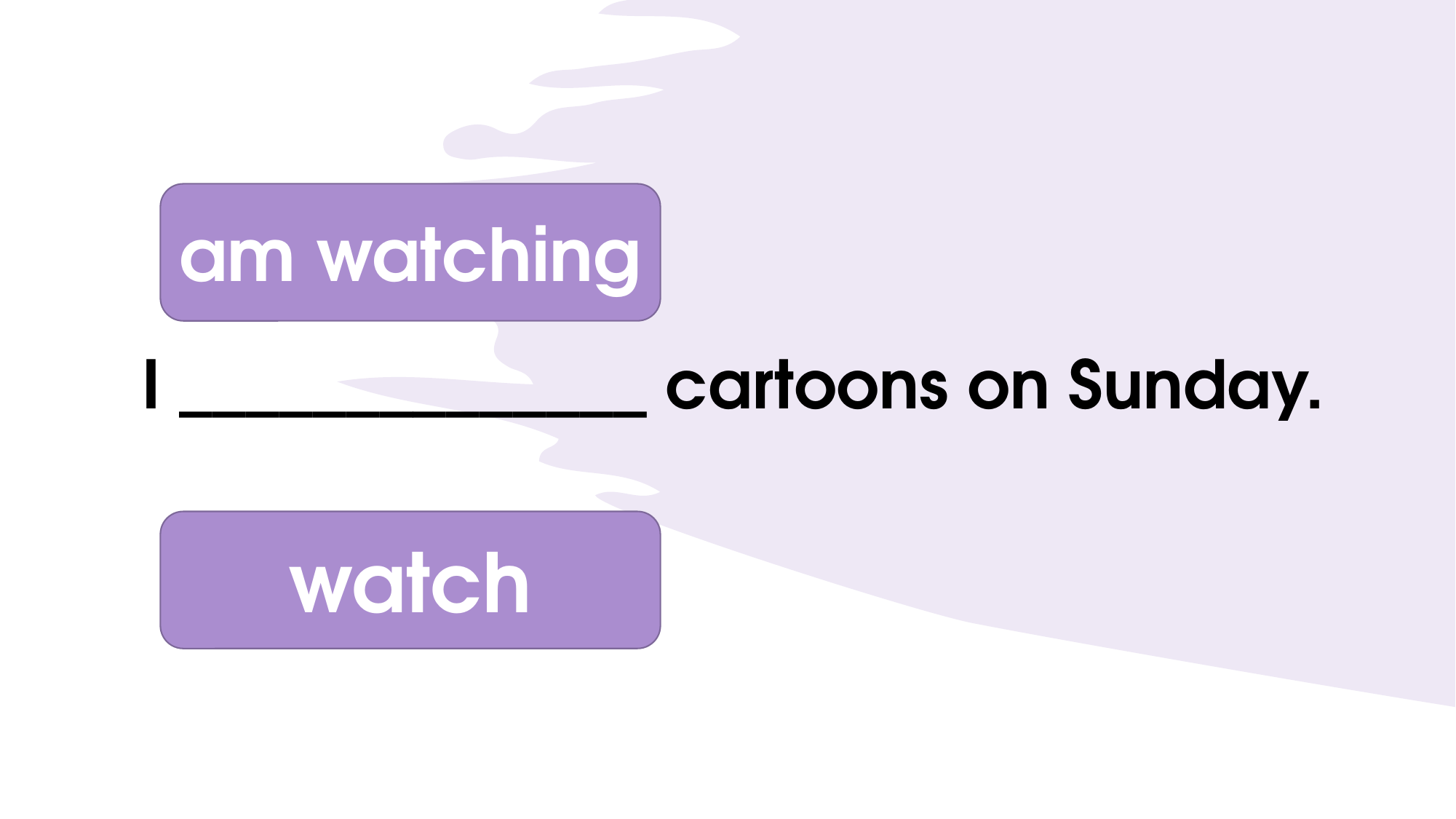

am watching
I ______________ cartoons on Sunday.
watch